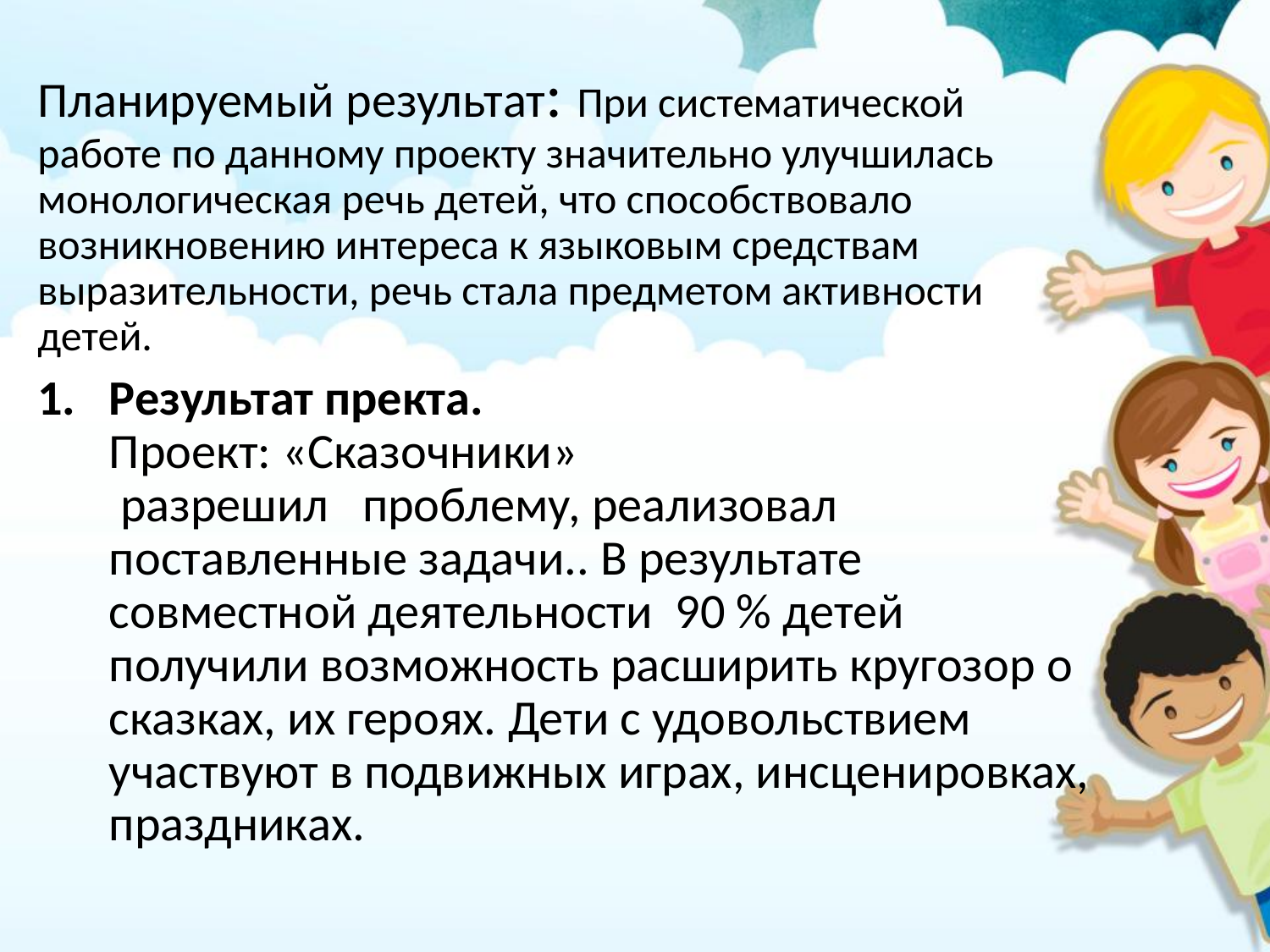

# Планируемый результат: При систематической работе по данному проекту значительно улучшилась монологическая речь детей, что способствовало возникновению интереса к языковым средствам выразительности, речь стала предметом активности детей.
Результат пректа.
Проект: «Сказочники»
 разрешил   проблему, реализовал поставленные задачи.. В результате совместной деятельности  90 % детей получили возможность расширить кругозор о сказках, их героях. Дети с удовольствием участвуют в подвижных играх, инсценировках, праздниках.